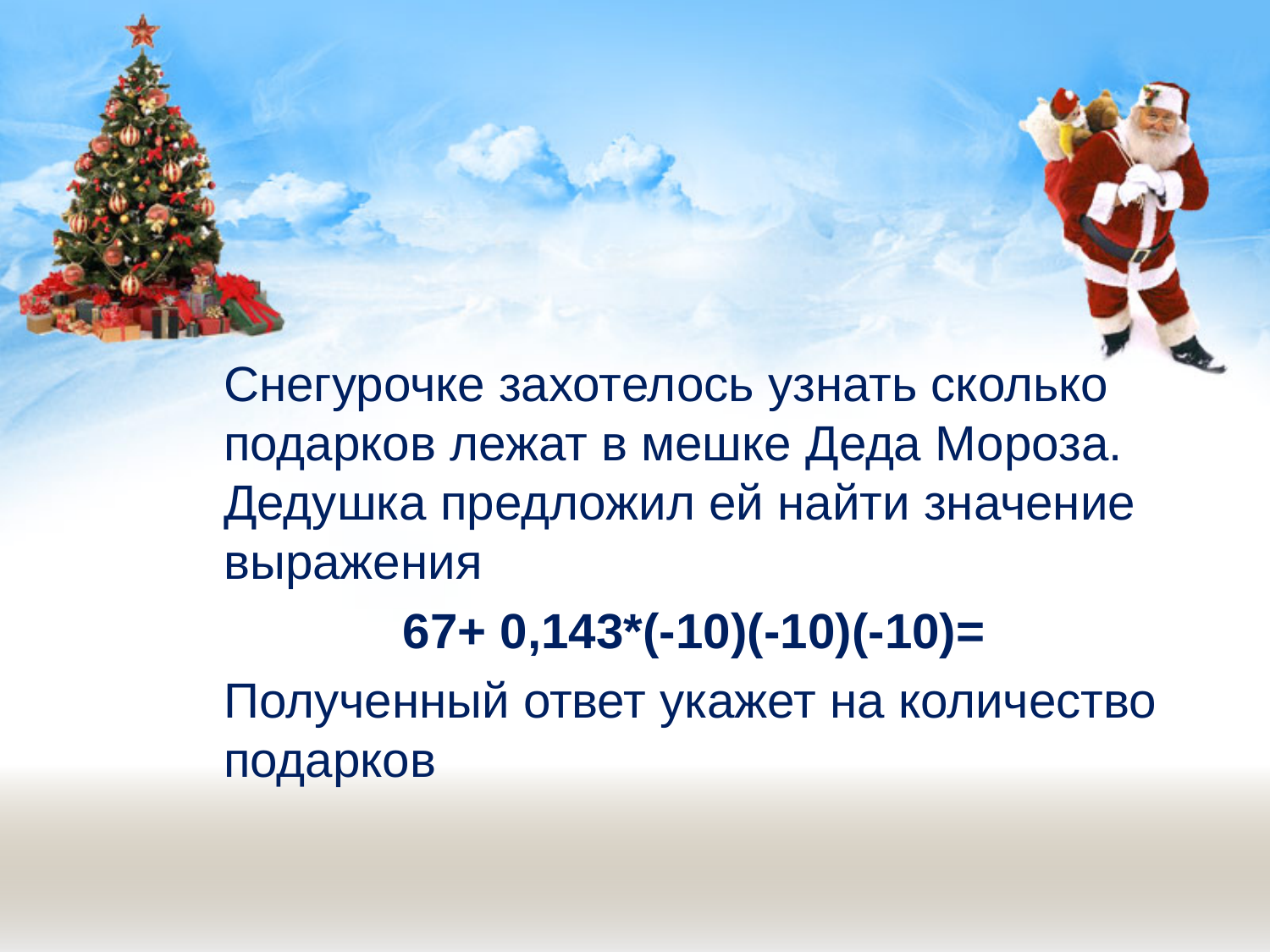

#
	Снегурочке захотелось узнать сколько подарков лежат в мешке Деда Мороза. Дедушка предложил ей найти значение выражения
67+ 0,143*(-10)(-10)(-10)=
	Полученный ответ укажет на количество подарков